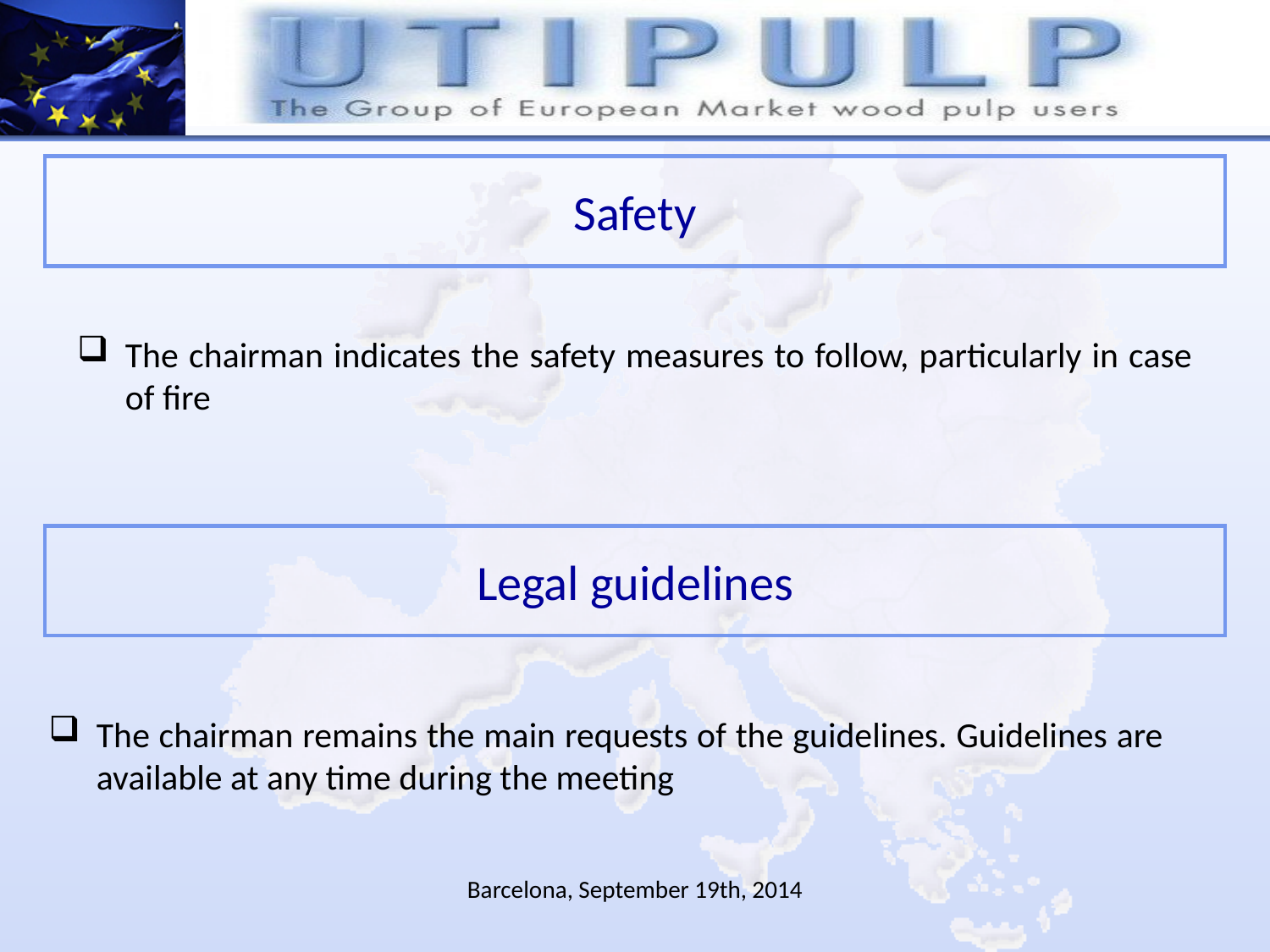

#

Safety
The chairman indicates the safety measures to follow, particularly in case of fire
Legal guidelines

The chairman remains the main requests of the guidelines. Guidelines are available at any time during the meeting
Barcelona, September 19th, 2014